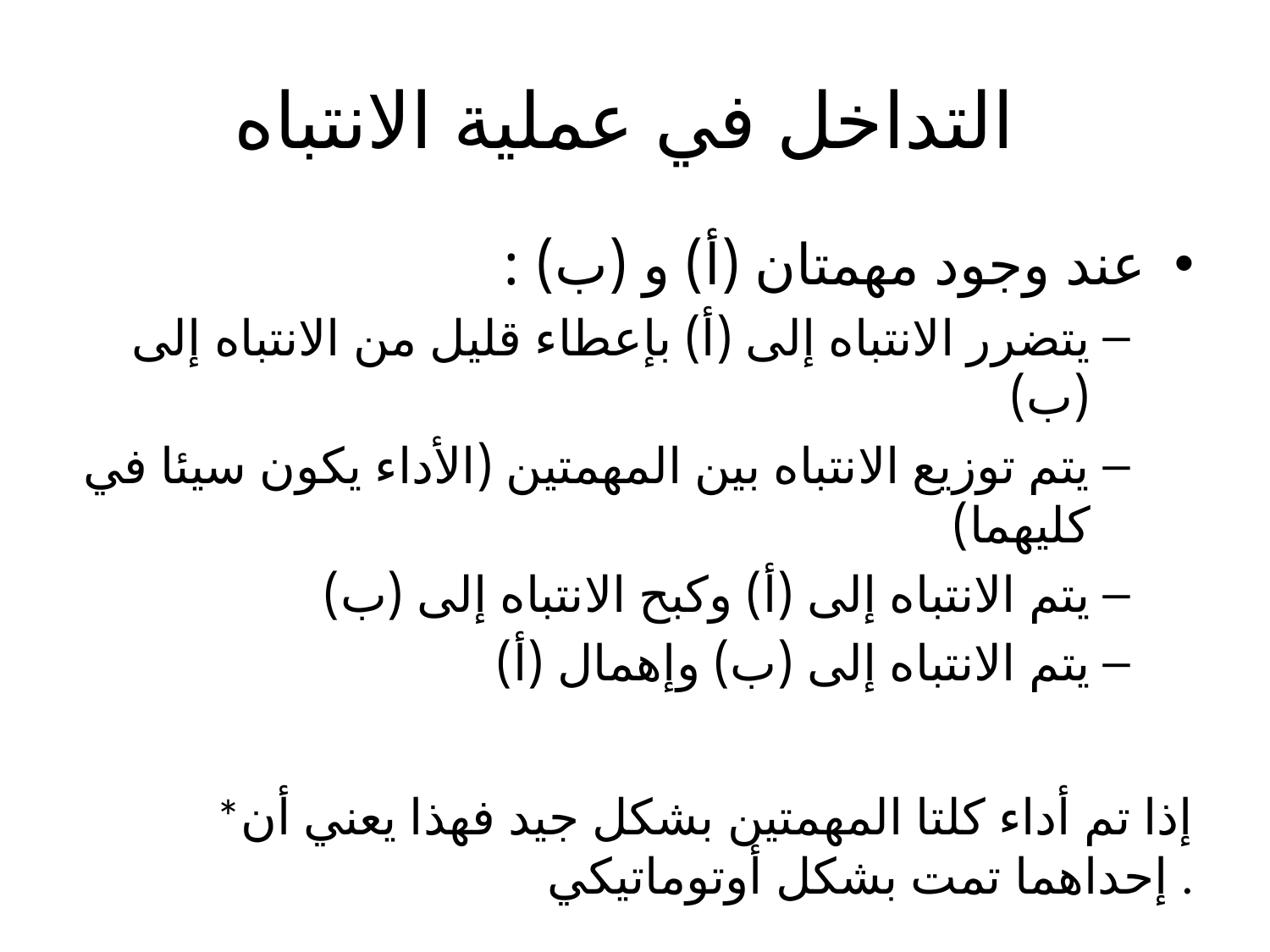

# التداخل في عملية الانتباه
عند وجود مهمتان (أ) و (ب) :
يتضرر الانتباه إلى (أ) بإعطاء قليل من الانتباه إلى (ب)
يتم توزيع الانتباه بين المهمتين (الأداء يكون سيئا في كليهما)
يتم الانتباه إلى (أ) وكبح الانتباه إلى (ب)
يتم الانتباه إلى (ب) وإهمال (أ)

*إذا تم أداء كلتا المهمتين بشكل جيد فهذا يعني أن إحداهما تمت بشكل أوتوماتيكي .